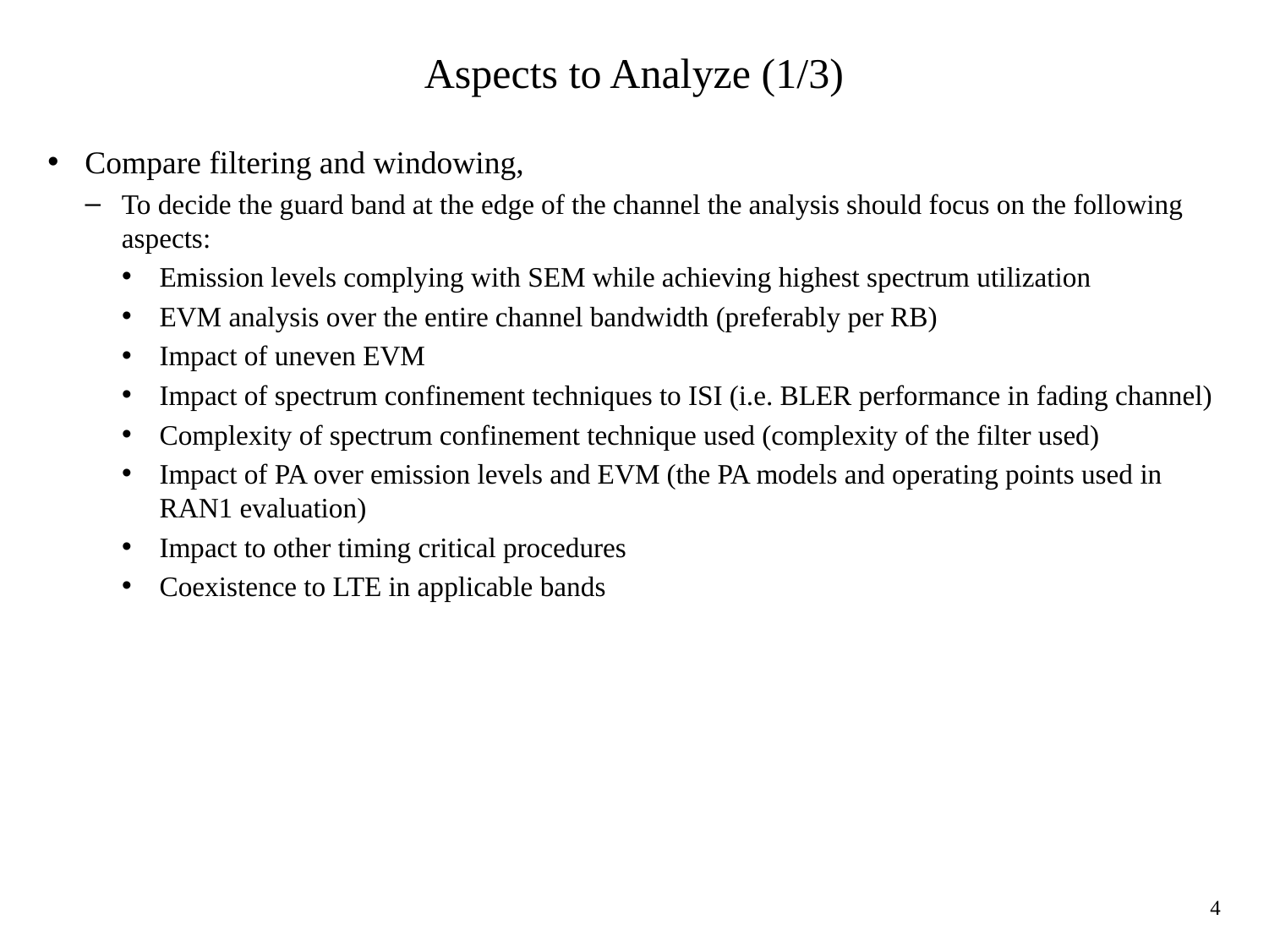

# Aspects to Analyze (1/3)
Compare filtering and windowing,
To decide the guard band at the edge of the channel the analysis should focus on the following aspects:
Emission levels complying with SEM while achieving highest spectrum utilization
EVM analysis over the entire channel bandwidth (preferably per RB)
Impact of uneven EVM
Impact of spectrum confinement techniques to ISI (i.e. BLER performance in fading channel)
Complexity of spectrum confinement technique used (complexity of the filter used)
Impact of PA over emission levels and EVM (the PA models and operating points used in RAN1 evaluation)
Impact to other timing critical procedures
Coexistence to LTE in applicable bands
4